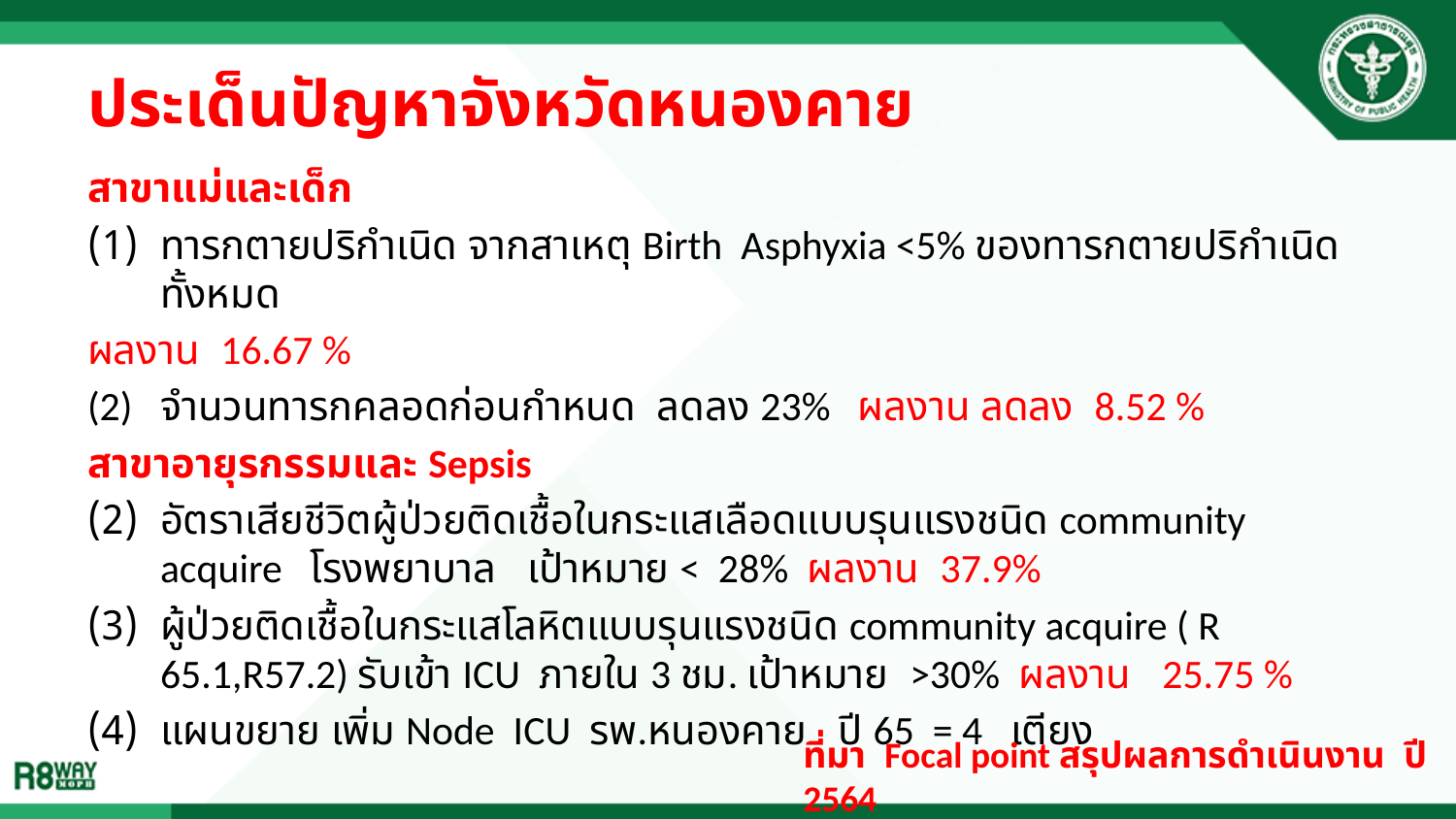

# ประเด็นปัญหาจังหวัดหนองคาย
สาขาแม่และเด็ก
ทารกตายปริกำเนิด จากสาเหตุ Birth  Asphyxia <5% ของทารกตายปริกำเนิดทั้งหมด
ผลงาน  16.67 %
(2)   จำนวนทารกคลอดก่อนกำหนด  ลดลง 23%   ผลงาน ลดลง  8.52 %
สาขาอายุรกรรมและ Sepsis
อัตราเสียชีวิตผู้ป่วยติดเชื้อในกระแสเลือดแบบรุนแรงชนิด community acquire   โรงพยาบาล   เป้าหมาย <  28%  ผลงาน  37.9%
ผู้ป่วยติดเชื้อในกระแสโลหิตแบบรุนแรงชนิด community acquire ( R 65.1,R57.2) รับเข้า ICU  ภายใน 3 ชม. เป้าหมาย  >30%  ผลงาน   25.75 %
แผนขยาย เพิ่ม Node  ICU  รพ.หนองคาย   ปี 65  = 4   เตียง

ที่มา  Focal point สรุปผลการดำเนินงาน  ปี 2564